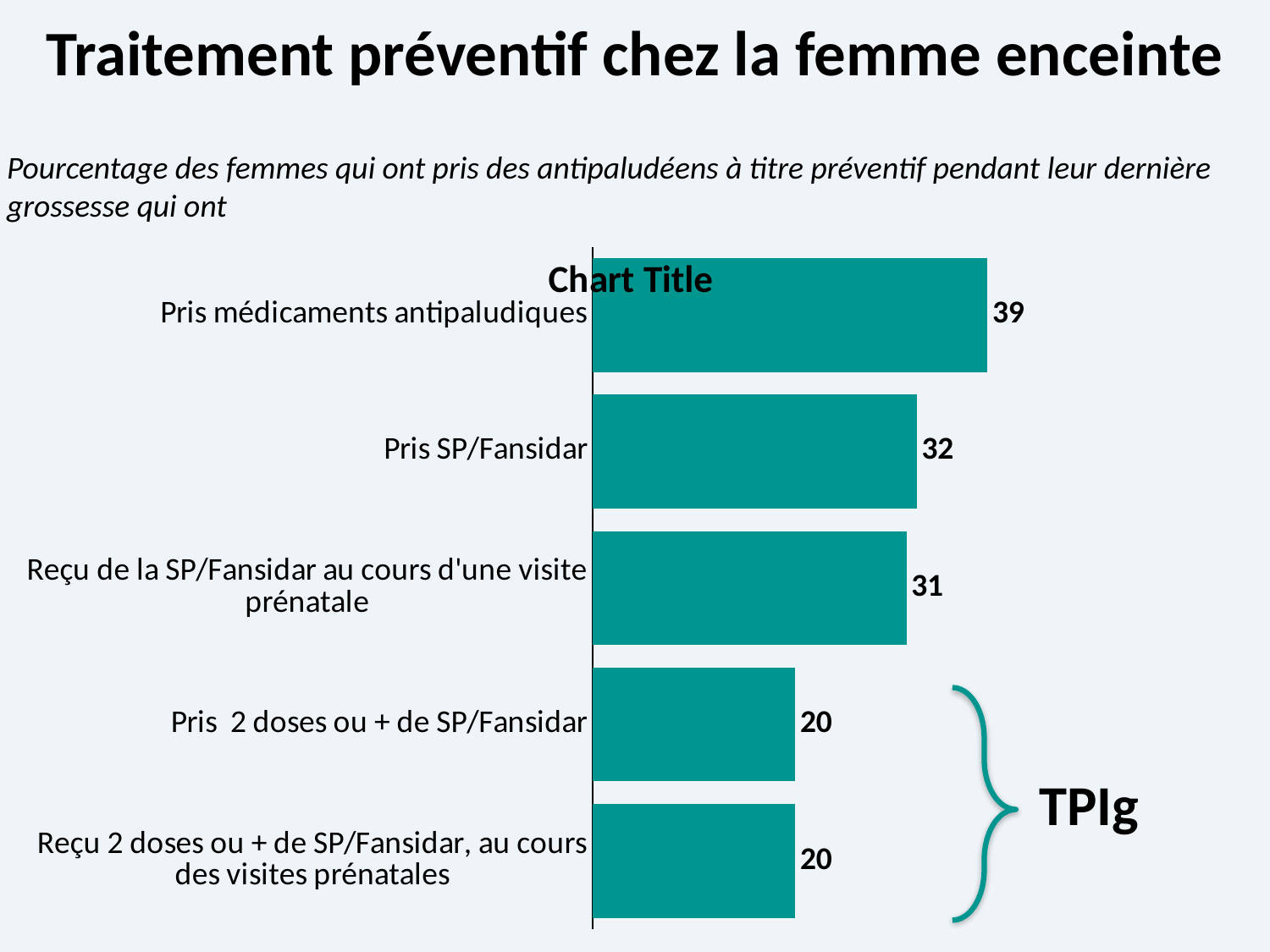

Traitement préventif chez la femme enceinte
Pourcentage des femmes qui ont pris des antipaludéens à titre préventif pendant leur dernière grossesse qui ont

### Chart:

| Category |  |
|---|---|
| Reçu 2 doses ou + de SP/Fansidar, au cours des visites prénatales | 20.0 |
| Pris  2 doses ou + de SP/Fansidar | 20.0 |
| Reçu de la SP/Fansidar au cours d'une visite prénatale | 31.0 |
| Pris SP/Fansidar | 32.0 |
| Pris médicaments antipaludiques | 39.0 |
TPIg